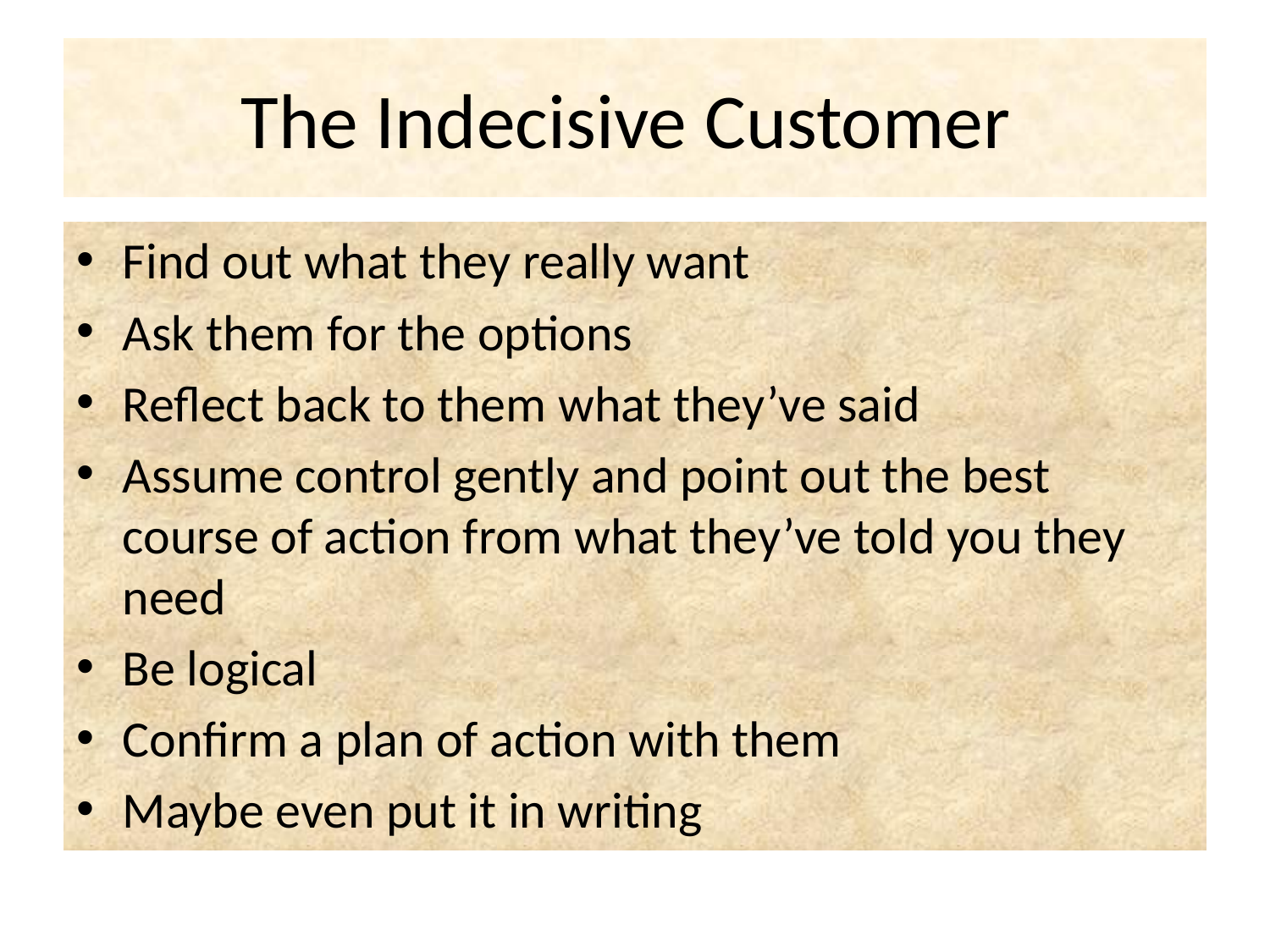

# The Indecisive Customer
Find out what they really want
Ask them for the options
Reflect back to them what they’ve said
Assume control gently and point out the best course of action from what they’ve told you they need
Be logical
Confirm a plan of action with them
Maybe even put it in writing